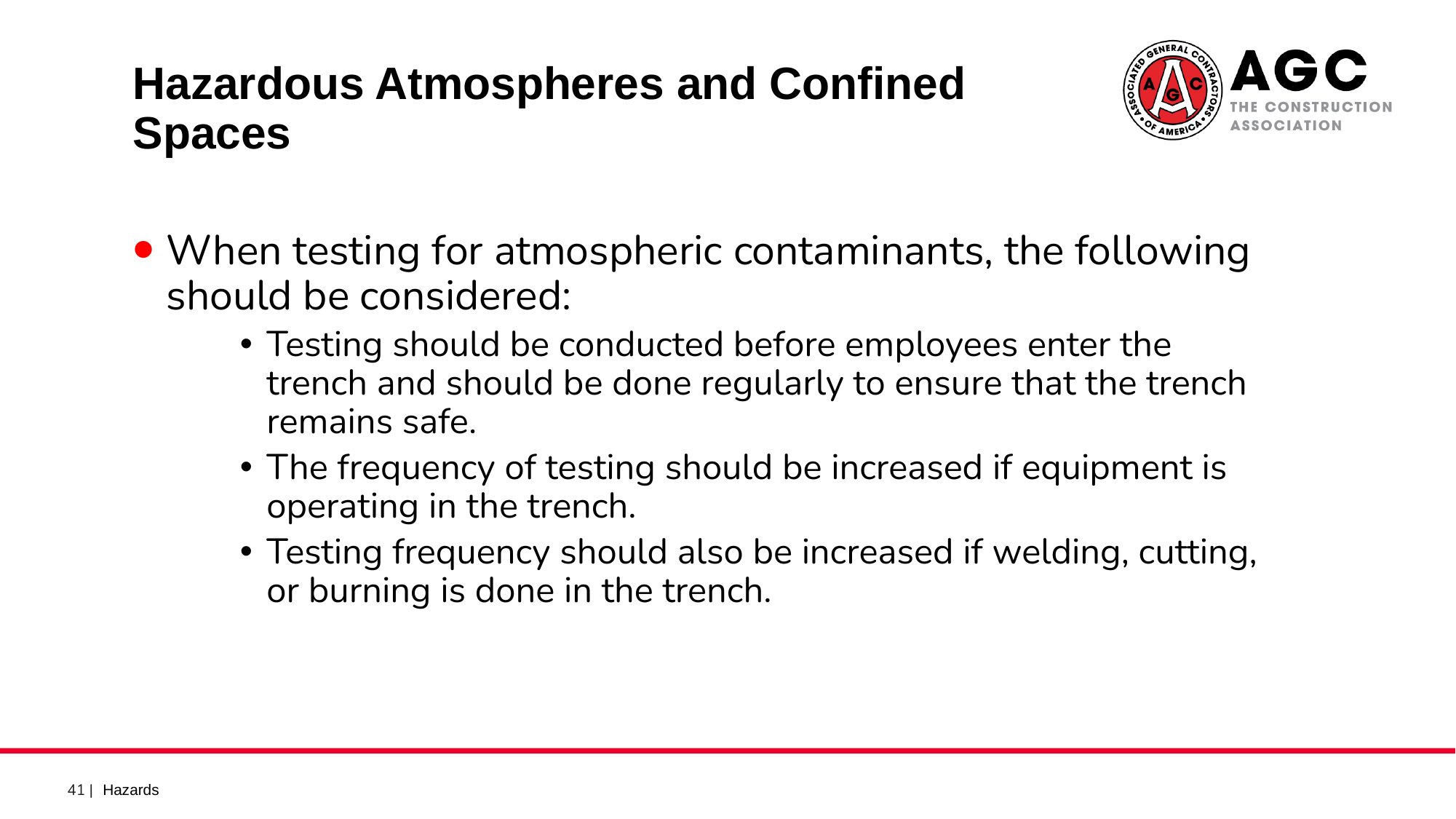

Hazardous Atmospheres and Confined Spaces
When testing for atmospheric contaminants, the following should be considered:
Testing should be conducted before employees enter the trench and should be done regularly to ensure that the trench remains safe.
The frequency of testing should be increased if equipment is operating in the trench.
Testing frequency should also be increased if welding, cutting, or burning is done in the trench.

Hazards